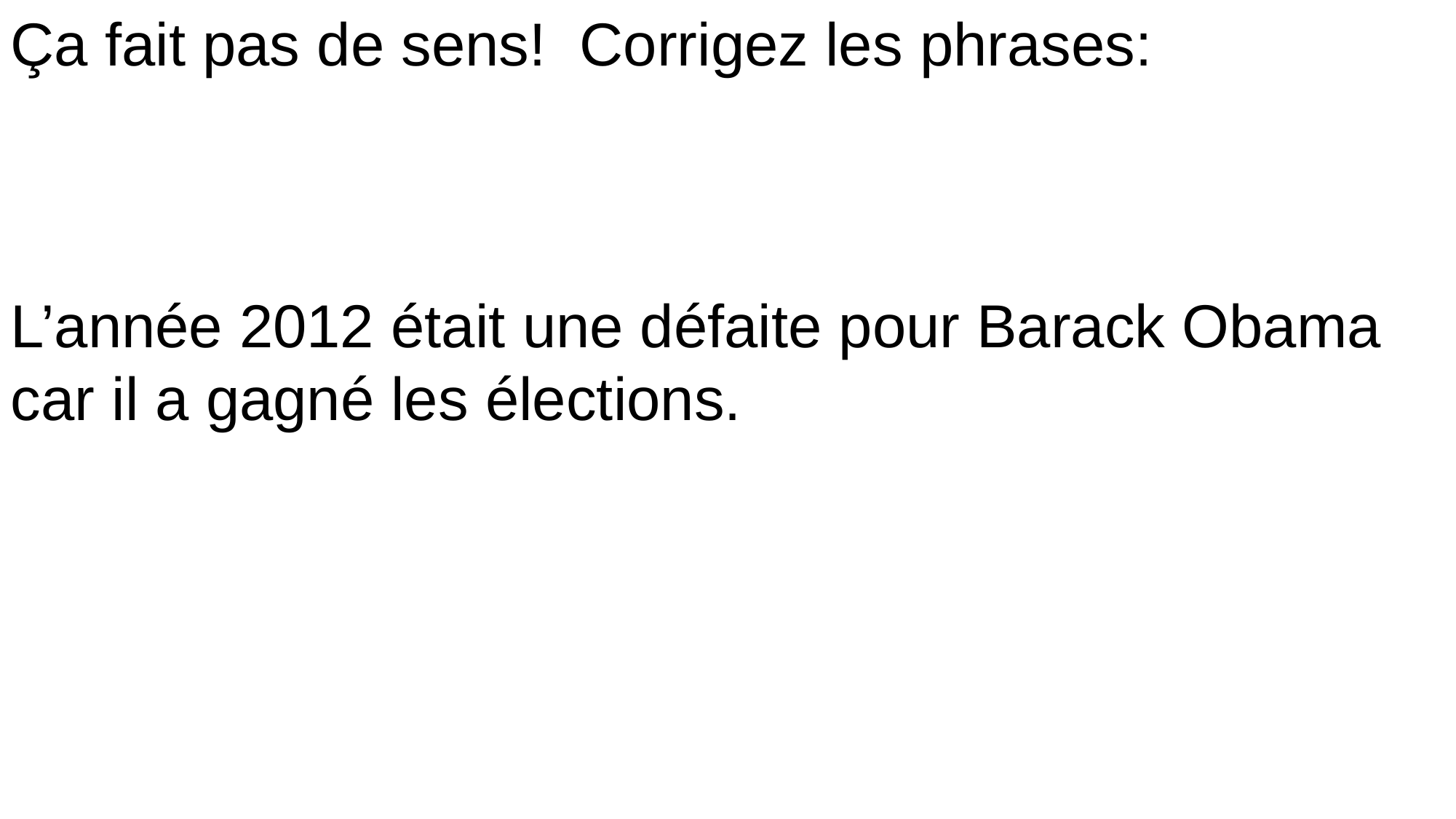

Ça fait pas de sens!  Corrigez les phrases:
L’année 2012 était une défaite pour Barack Obama car il a gagné les élections.